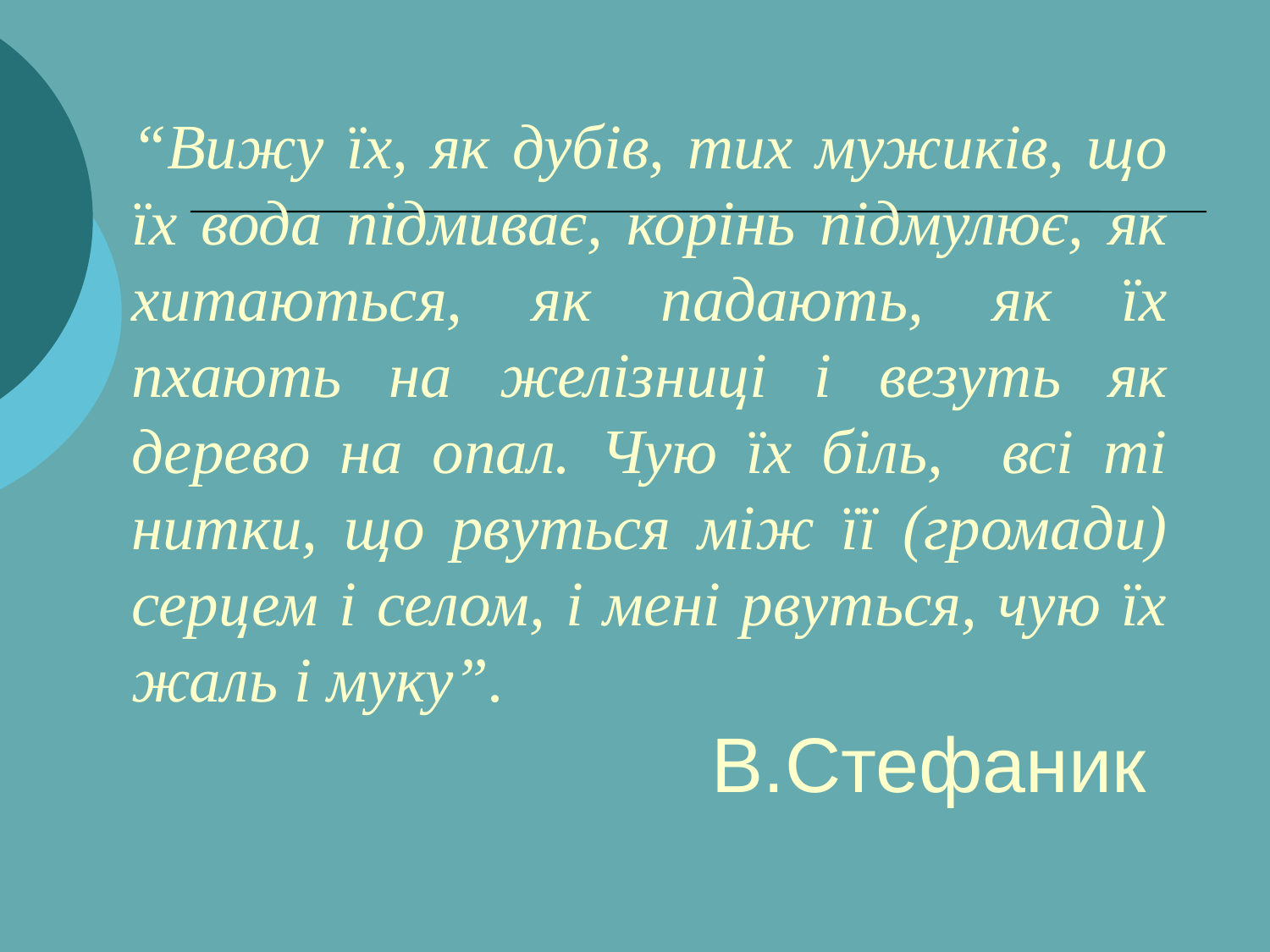

“Вижу їх, як дубів, тих мужиків, що їх вода підмиває, корінь підмулює, як хитаються, як падають, як їх пхають на желізниці і везуть як дерево на опал. Чую їх біль,  всі ті нитки, що рвуться між її (громади) серцем і селом, і мені рвуться, чую їх жаль і муку”.
В.Стефаник